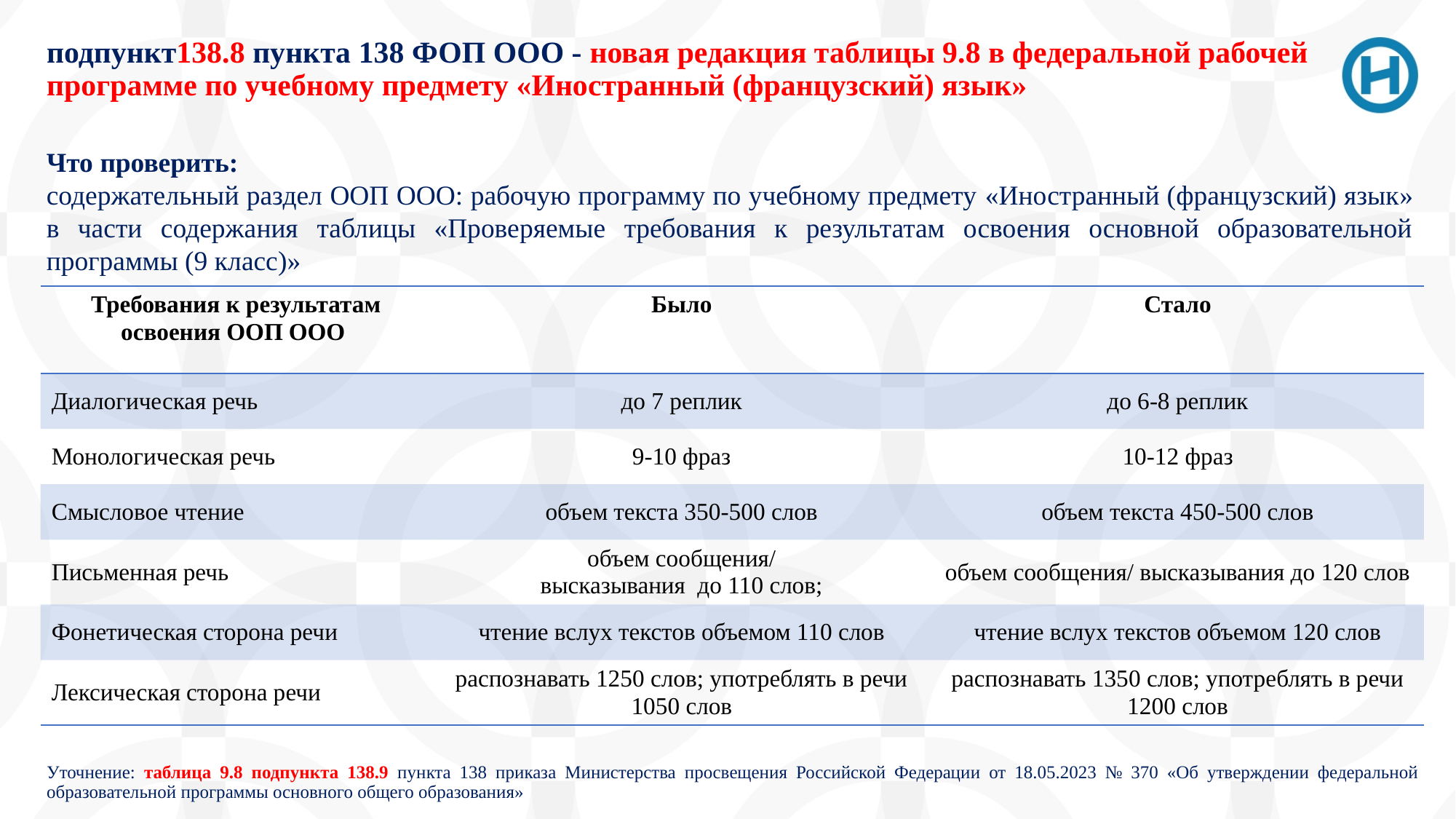

# подпункт138.8 пункта 138 ФОП ООО - новая редакция таблицы 9.8 в федеральной рабочей программе по учебному предмету «Иностранный (французский) язык»
Что проверить:
содержательный раздел ООП ООО: рабочую программу по учебному предмету «Иностранный (французский) язык» в части содержания таблицы «Проверяемые требования к результатам освоения основной образовательной программы (9 класс)»
| Требования к результатам освоения ООП ООО | Было | Стало |
| --- | --- | --- |
| Диалогическая речь | до 7 реплик | до 6-8 реплик |
| Монологическая речь | 9-10 фраз | 10-12 фраз |
| Смысловое чтение | объем текста 350-500 слов | объем текста 450-500 слов |
| Письменная речь | объем сообщения/ высказывания до 110 слов; | объем сообщения/ высказывания до 120 слов |
| Фонетическая сторона речи | чтение вслух текстов объемом 110 слов | чтение вслух текстов объемом 120 слов |
| Лексическая сторона речи | распознавать 1250 слов; употреблять в речи 1050 слов | распознавать 1350 слов; употреблять в речи 1200 слов |
Уточнение: таблица 9.8 подпункта 138.9 пункта 138 приказа Министерства просвещения Российской Федерации от 18.05.2023 № 370 «Об утверждении федеральной образовательной программы основного общего образования»